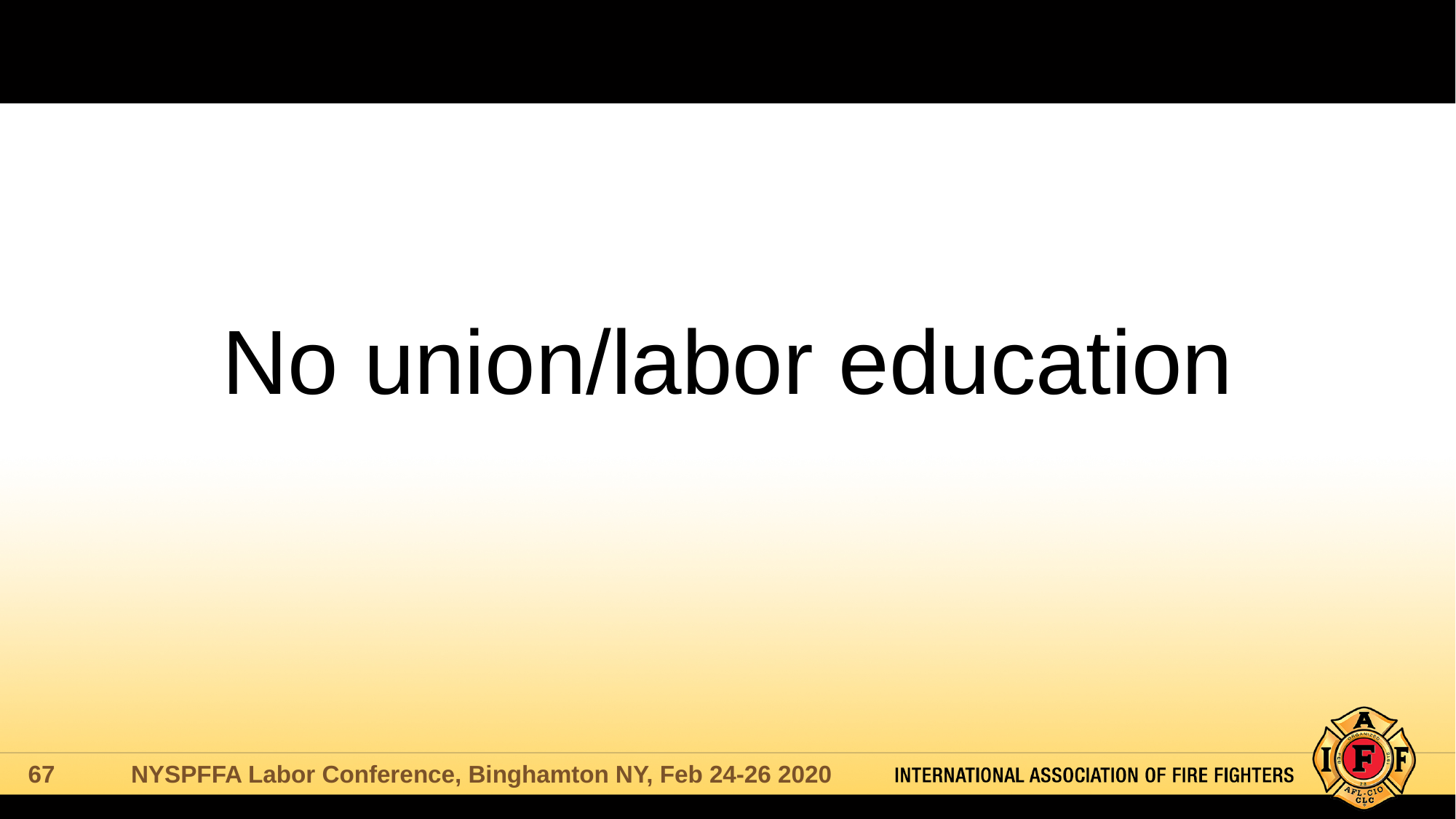

# No union/labor education
NYSPFFA Labor Conference, Binghamton NY, Feb 24-26 2020